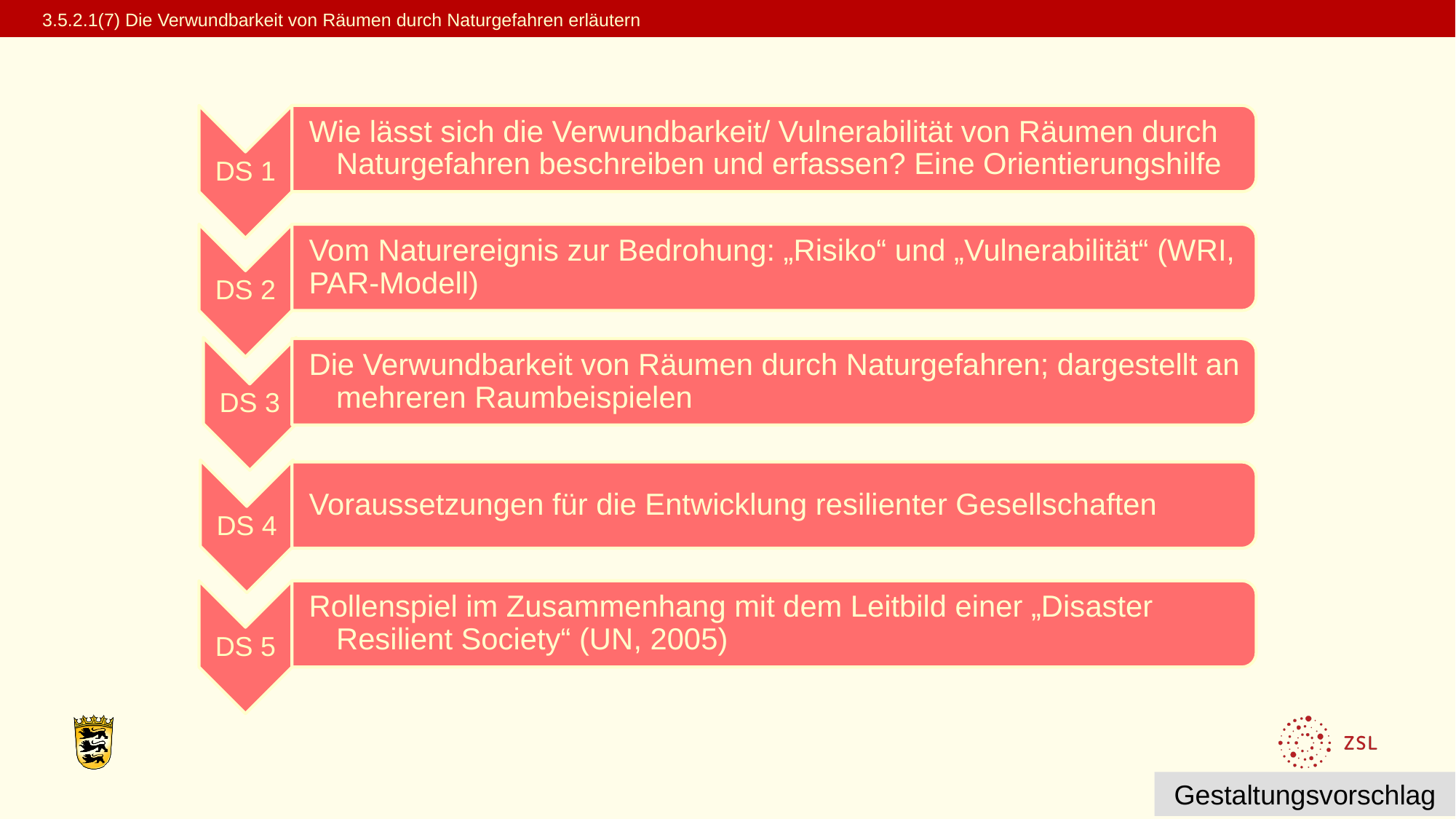

3.5.2.1(7) Die Verwundbarkeit von Räumen durch Naturgefahren erläutern
DS 1
Wie lässt sich die Verwundbarkeit/ Vulnerabilität von Räumen durch Naturgefahren beschreiben und erfassen? Eine Orientierungshilfe
DS 2
Vom Naturereignis zur Bedrohung: „Risiko“ und „Vulnerabilität“ (WRI, PAR-Modell)
DS 3
Die Verwundbarkeit von Räumen durch Naturgefahren; dargestellt an mehreren Raumbeispielen
DS 4
Voraussetzungen für die Entwicklung resilienter Gesellschaften
DS 5
Rollenspiel im Zusammenhang mit dem Leitbild einer „Disaster Resilient Society“ (UN, 2005)
Gestaltungsvorschlag